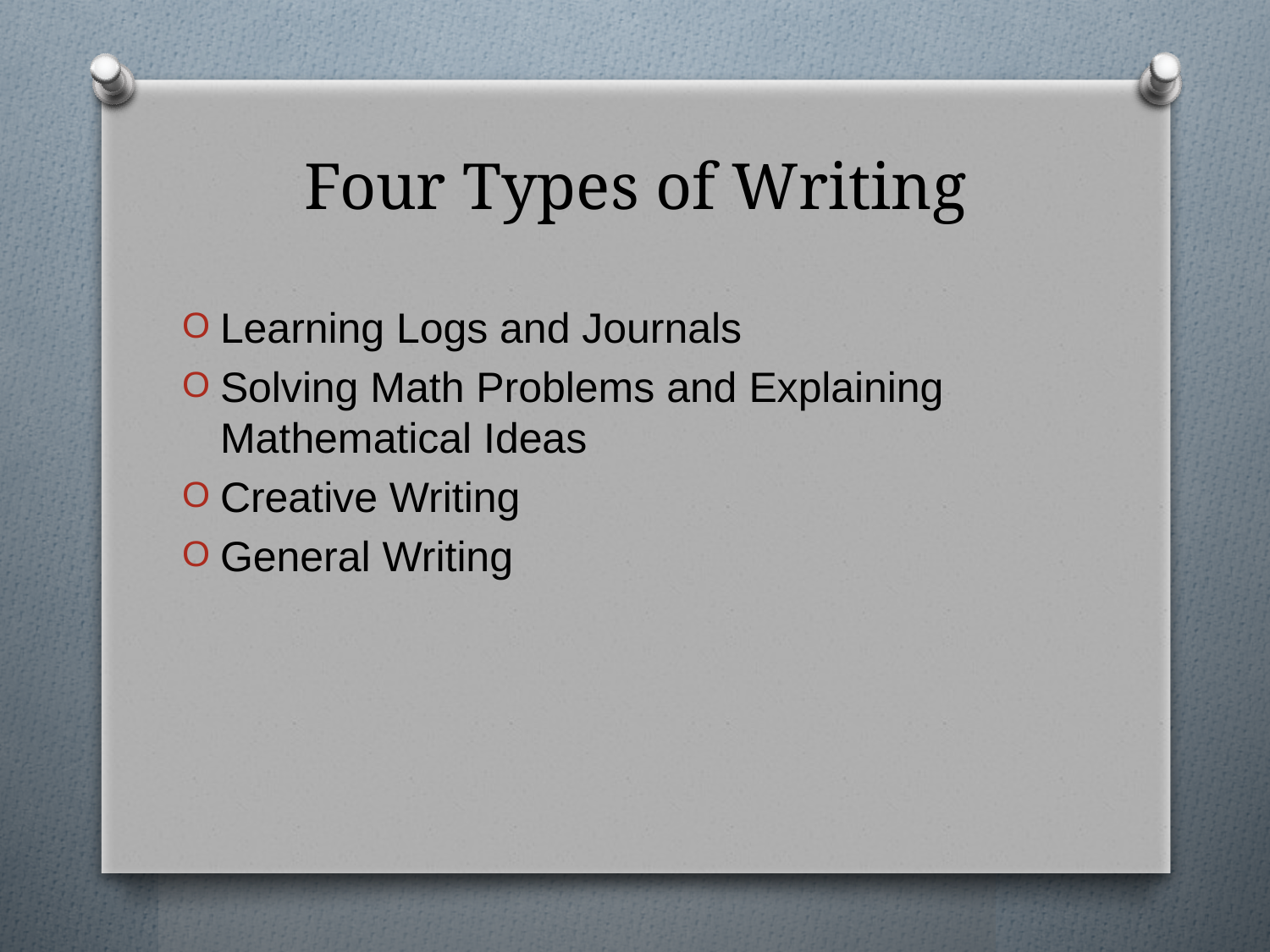

# Four Types of Writing
Learning Logs and Journals
Solving Math Problems and Explaining Mathematical Ideas
Creative Writing
General Writing